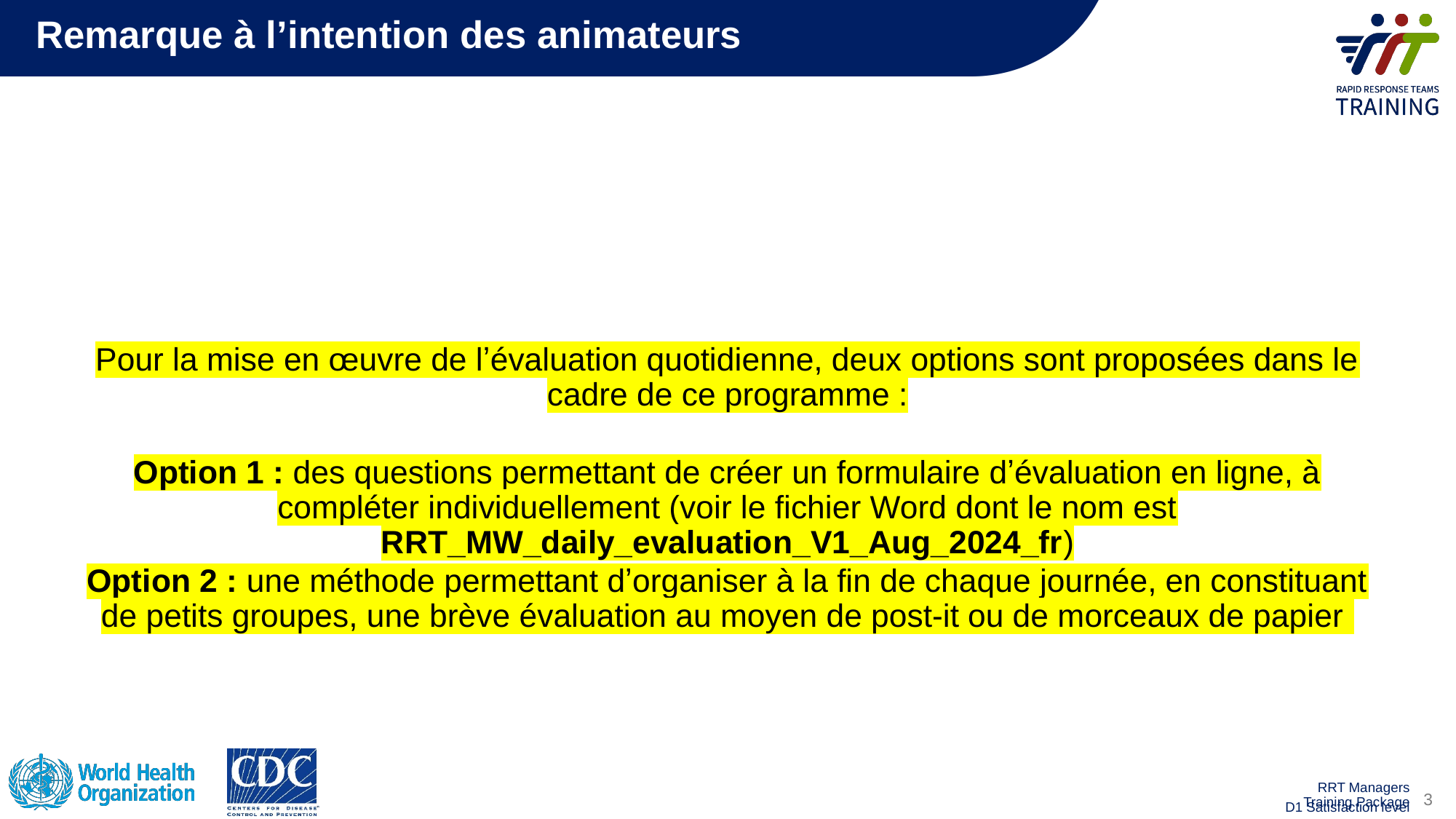

# Remarque à l’intention des animateurs
Pour la mise en œuvre de lʼévaluation quotidienne, deux options sont proposées dans le cadre de ce programme :

Option 1 : des questions permettant de créer un formulaire dʼévaluation en ligne, à compléter individuellement (voir le fichier Word dont le nom est RRT_MW_daily_evaluation_V1_Aug_2024_fr)
Option 2 : une méthode permettant dʼorganiser à la fin de chaque journée, en constituant de petits groupes, une brève évaluation au moyen de post-it ou de morceaux de papier